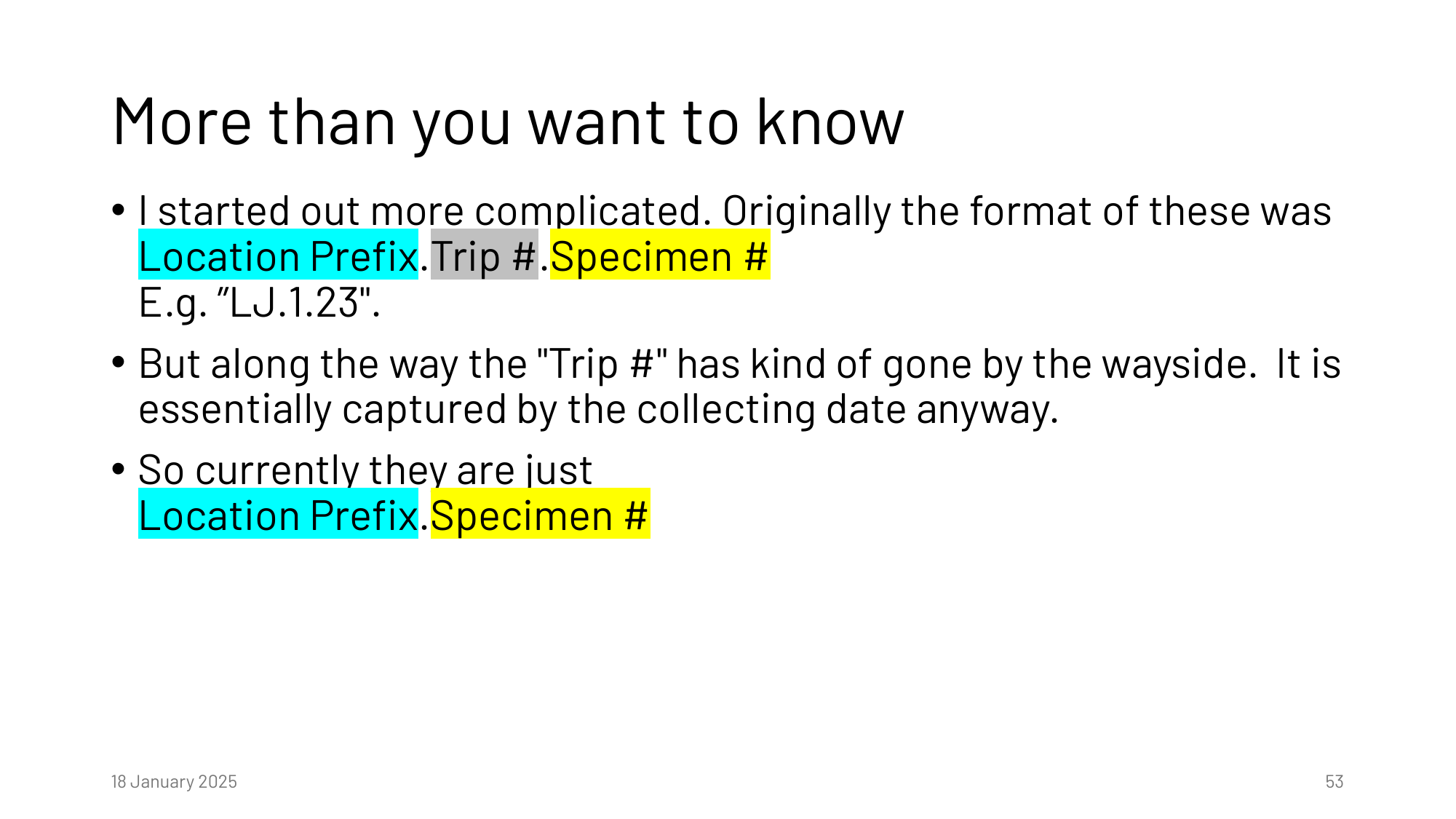

# More than you want to know
I started out more complicated. Originally the format of these was
Location Prefix.Trip #.Specimen #
E.g. ”LJ.1.23".
But along the way the "Trip #" has kind of gone by the wayside.  It is essentially captured by the collecting date anyway.
So currently they are just
Location Prefix.Specimen #
18 January 2025
53